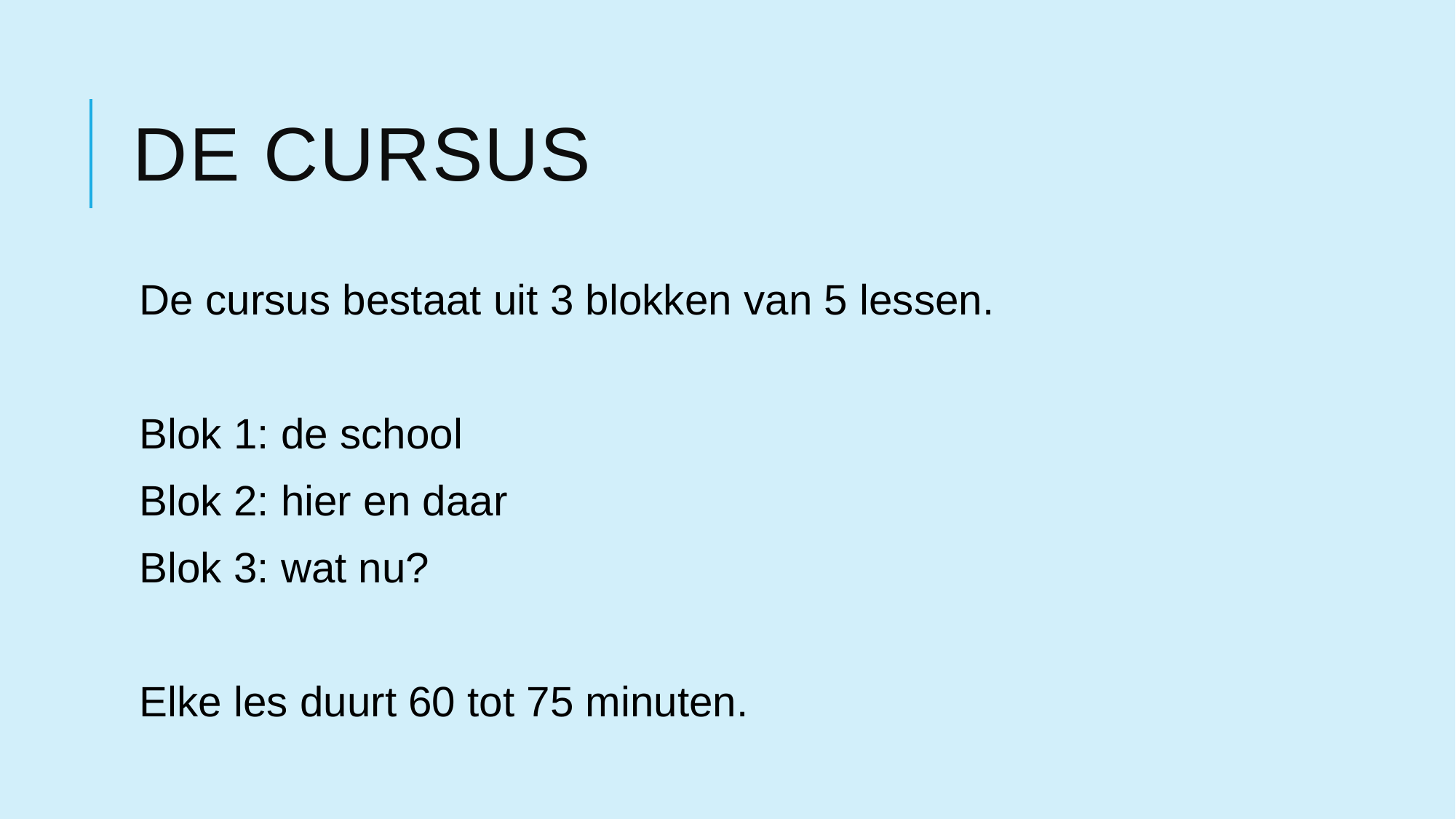

# De cursus
De cursus bestaat uit 3 blokken van 5 lessen.

Blok 1: de school
Blok 2: hier en daar
Blok 3: wat nu?

Elke les duurt 60 tot 75 minuten.